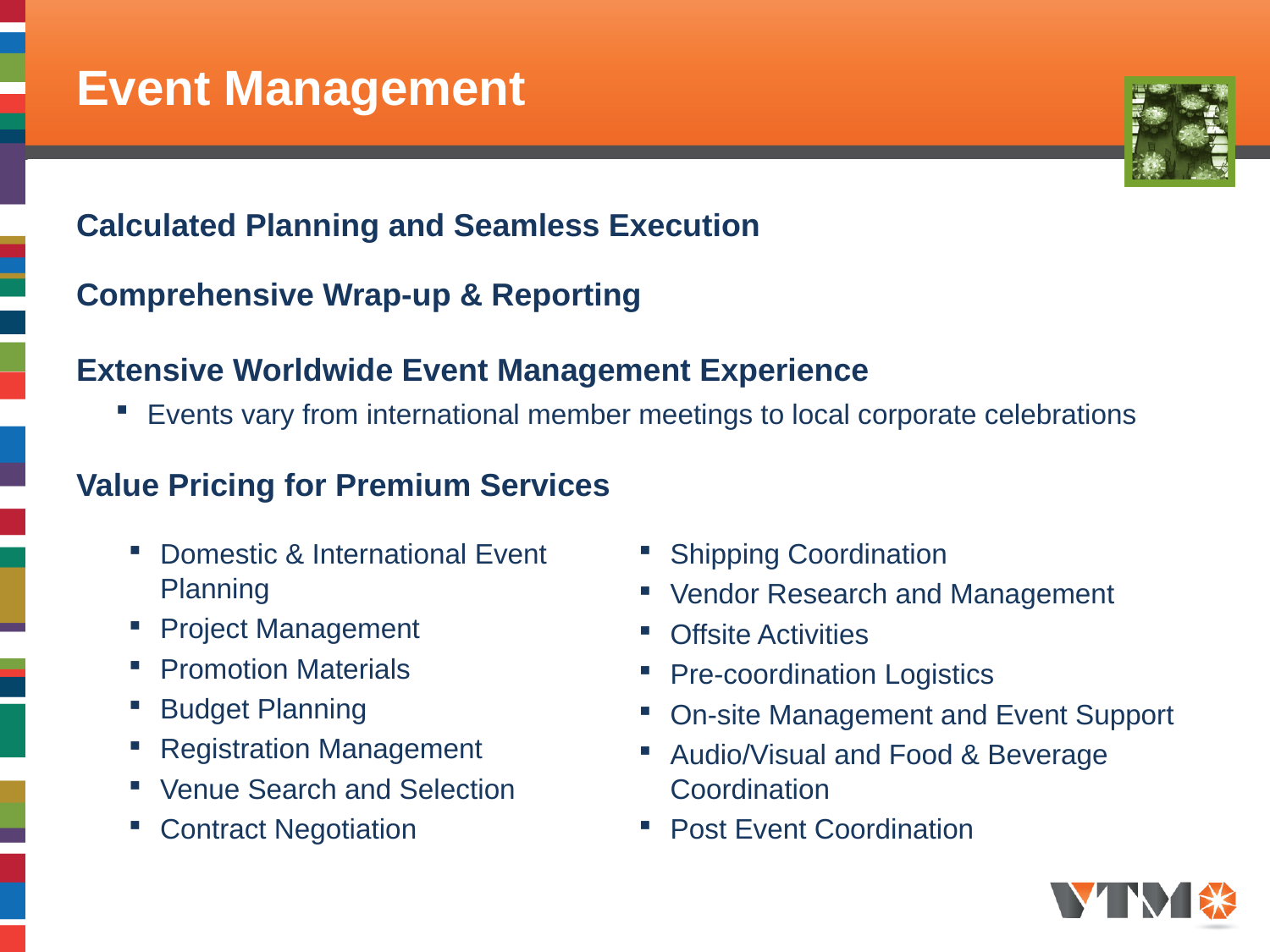

# Event Management
Calculated Planning and Seamless Execution

Comprehensive Wrap-up & Reporting

Extensive Worldwide Event Management Experience
Events vary from international member meetings to local corporate celebrations

Value Pricing for Premium Services
| Domestic & International Event Planning Project Management Promotion Materials Budget Planning Registration Management Venue Search and Selection Contract Negotiation | Shipping Coordination Vendor Research and Management Offsite Activities Pre-coordination Logistics On-site Management and Event Support Audio/Visual and Food & Beverage Coordination Post Event Coordination |
| --- | --- |